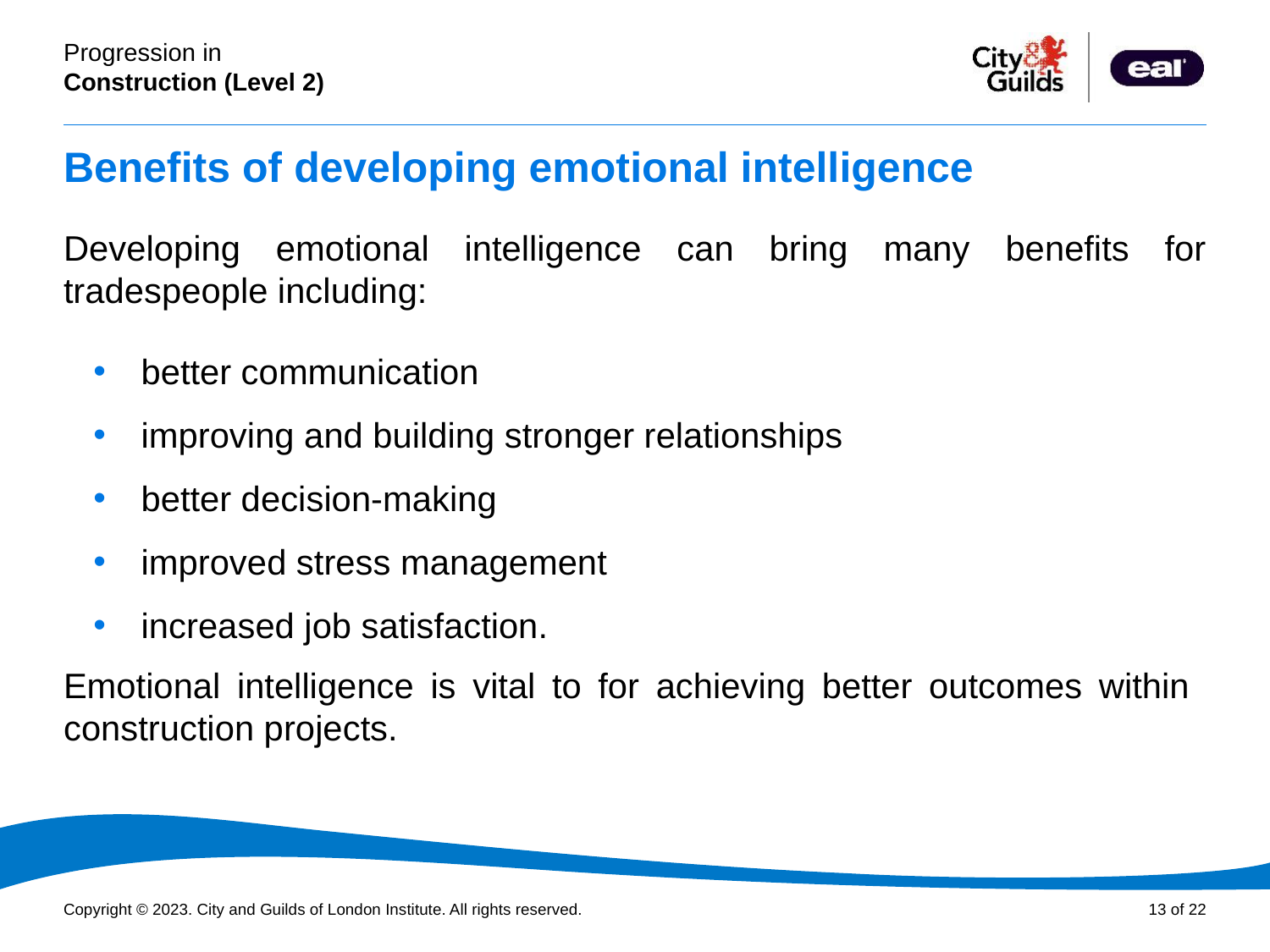

# Benefits of developing emotional intelligence
Developing emotional intelligence can bring many benefits for tradespeople including:
better communication
improving and building stronger relationships
better decision-making
improved stress management
increased job satisfaction.
Emotional intelligence is vital to for achieving better outcomes within  construction projects.